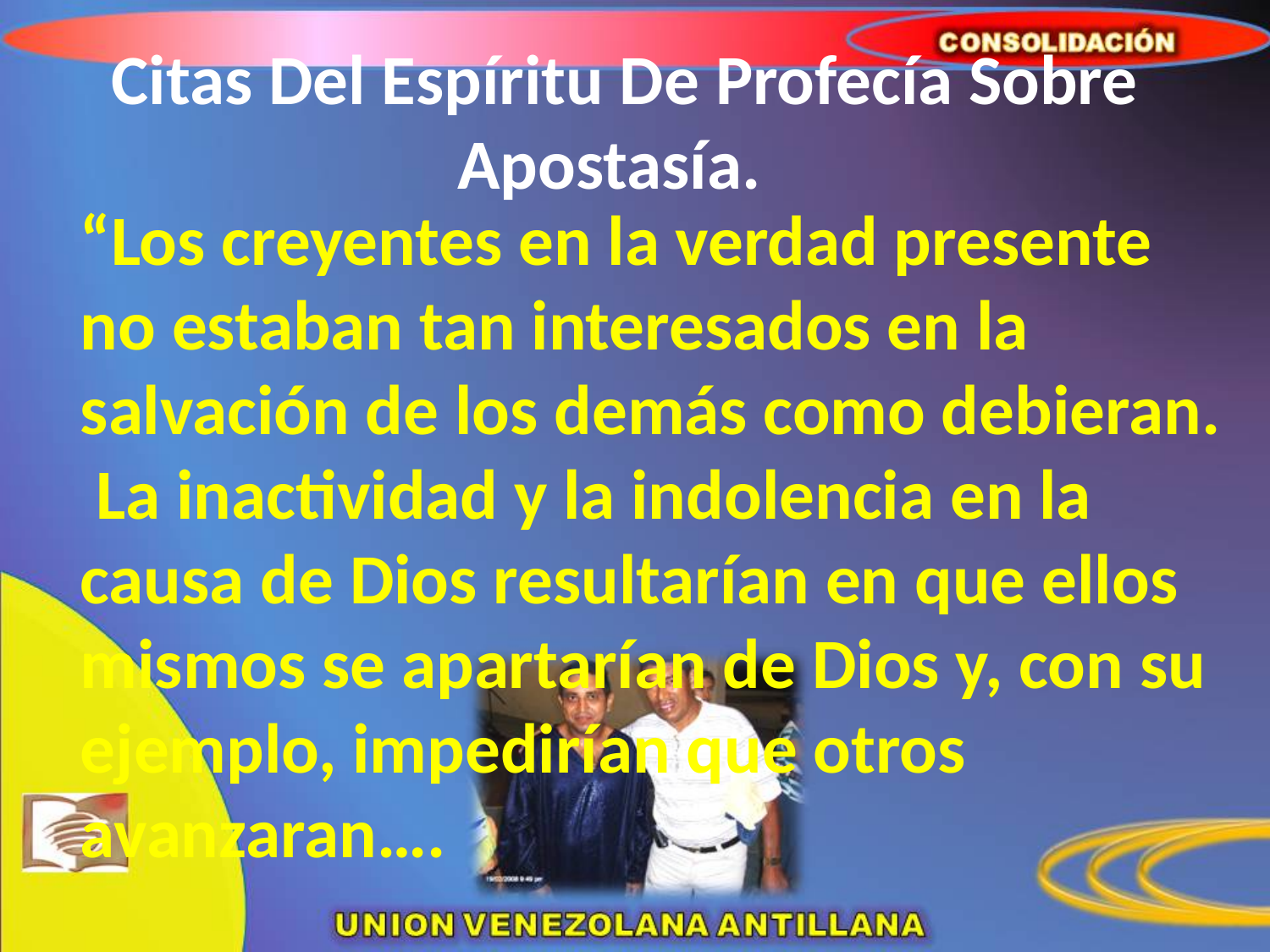

# Citas Del Espíritu De Profecía Sobre Apostasía.
	“Los creyentes en la verdad presente no estaban tan interesados en la
salvación de los demás como debieran.  La inactividad y la indolencia en la causa de Dios resultarían en que ellos mismos se apartarían de Dios y, con su ejemplo, impedirían que otros avanzaran….